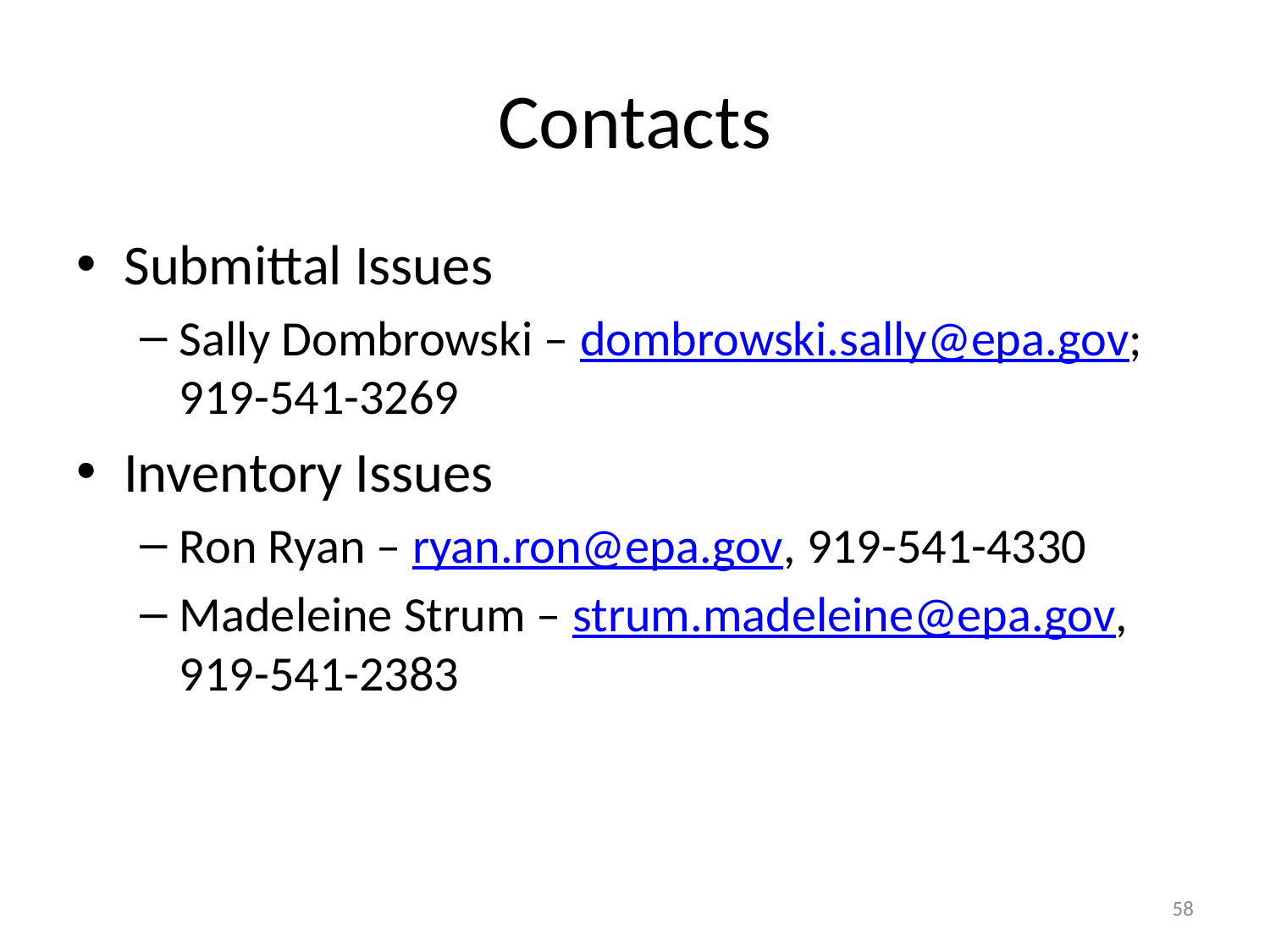

# Contacts
Submittal Issues
Sally Dombrowski – dombrowski.sally@epa.gov; 919-541-3269
Inventory Issues
Ron Ryan – ryan.ron@epa.gov, 919-541-4330
Madeleine Strum – strum.madeleine@epa.gov, 919-541-2383

58